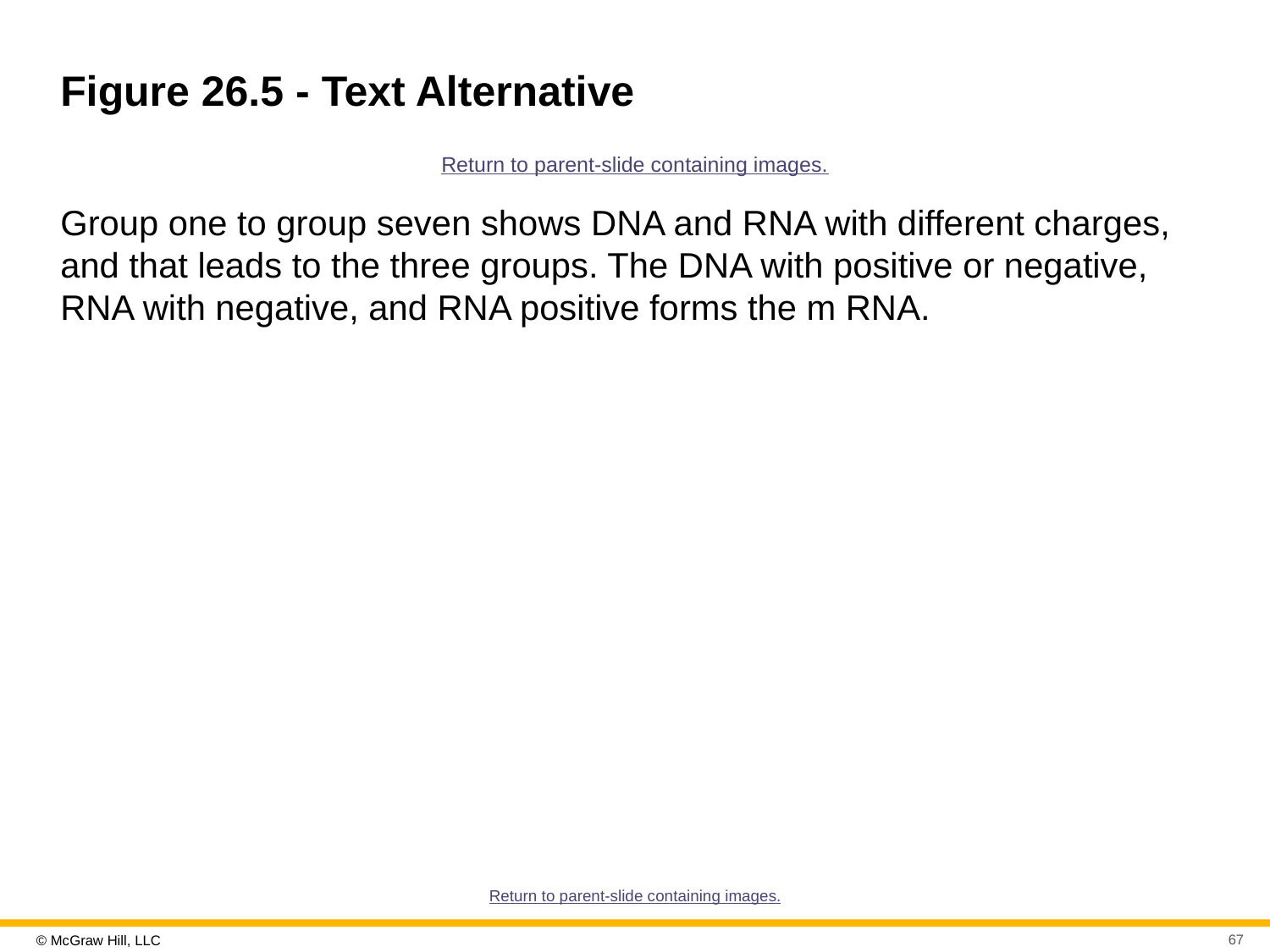

# Figure 26.5 - Text Alternative
Return to parent-slide containing images.
Group one to group seven shows DNA and RNA with different charges, and that leads to the three groups. The DNA with positive or negative, RNA with negative, and RNA positive forms the m RNA.
Return to parent-slide containing images.
67